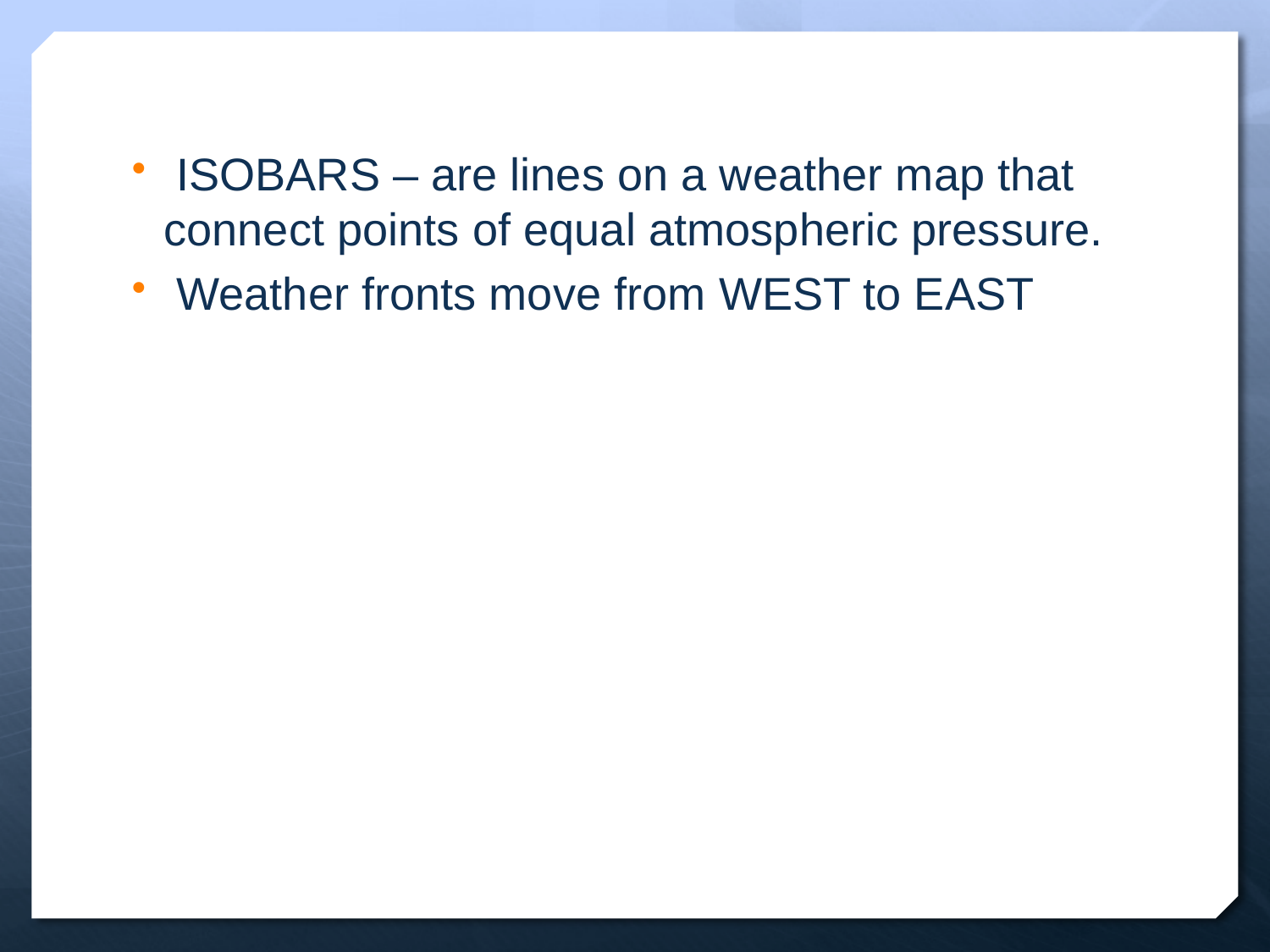

ISOBARS – are lines on a weather map that connect points of equal atmospheric pressure.
 Weather fronts move from WEST to EAST